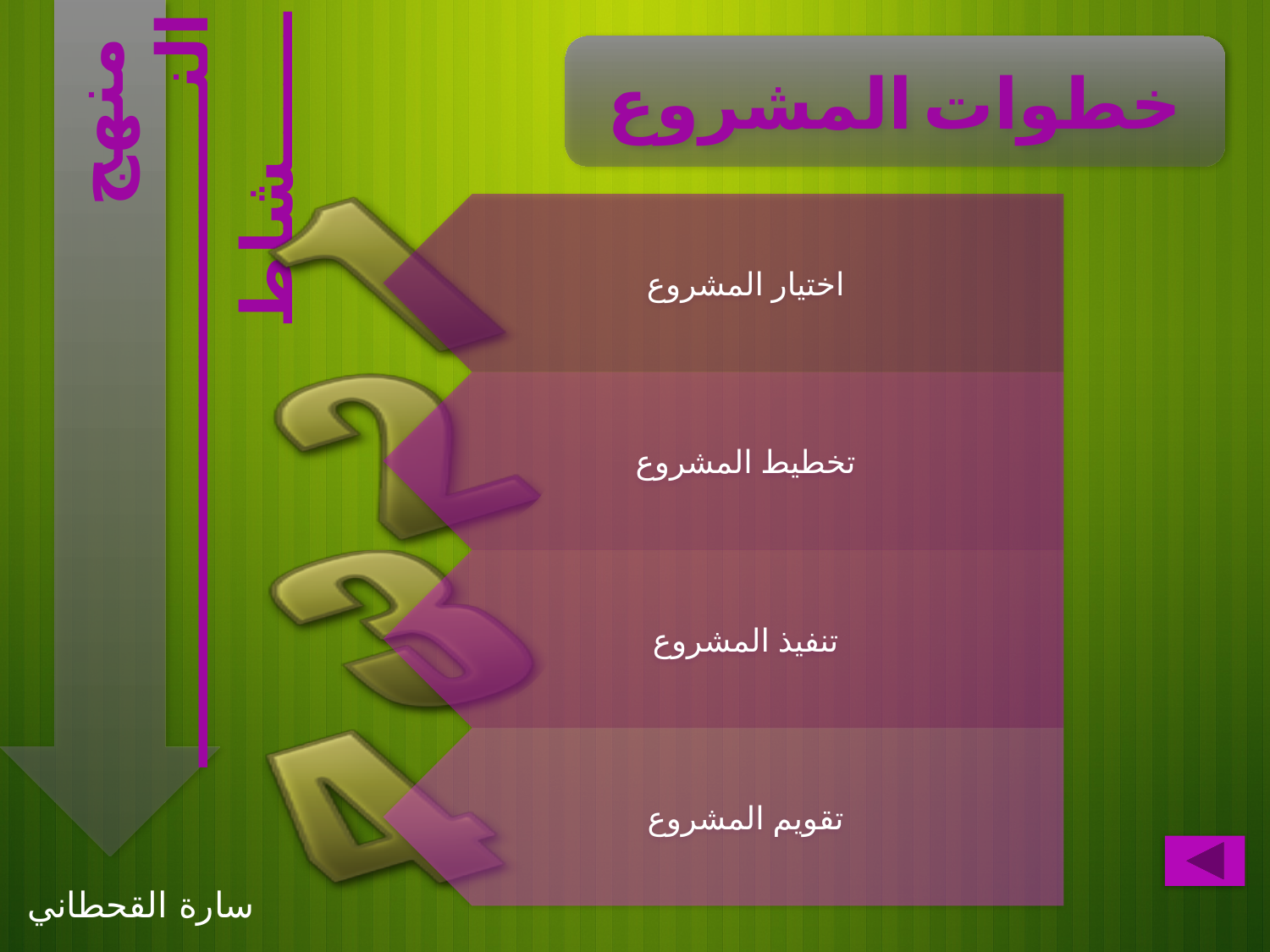

خطوات المشروع
اختيار المشروع
تنفيذ المشروع
تقويم المشروع
تخطيط المشروع
 منهج النــــــــــــــــــــــــــــــــــشاط

سارة القحطاني